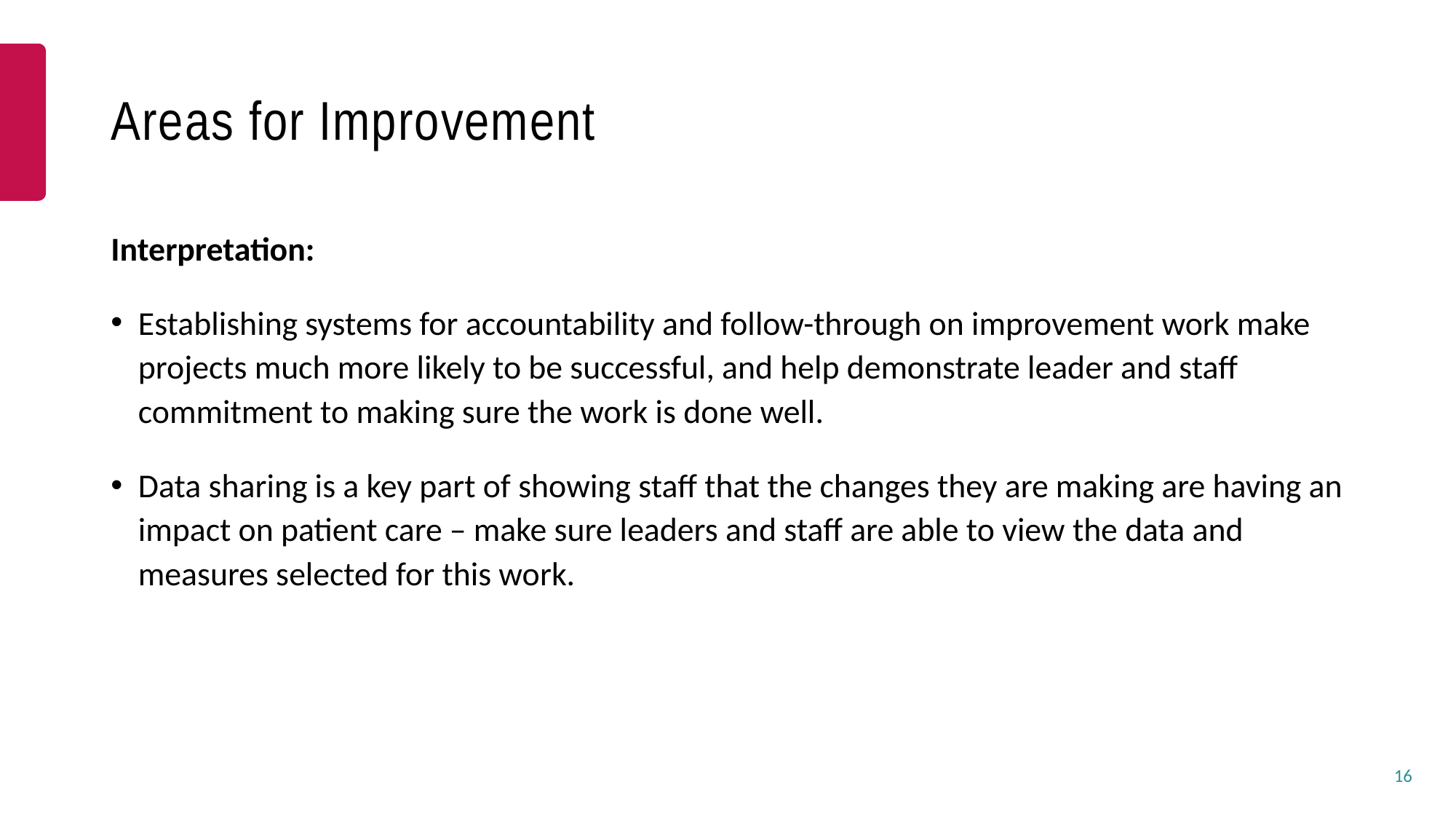

# Areas for Improvement
Interpretation:
Establishing systems for accountability and follow-through on improvement work make projects much more likely to be successful, and help demonstrate leader and staff commitment to making sure the work is done well.
Data sharing is a key part of showing staff that the changes they are making are having an impact on patient care – make sure leaders and staff are able to view the data and measures selected for this work.

16